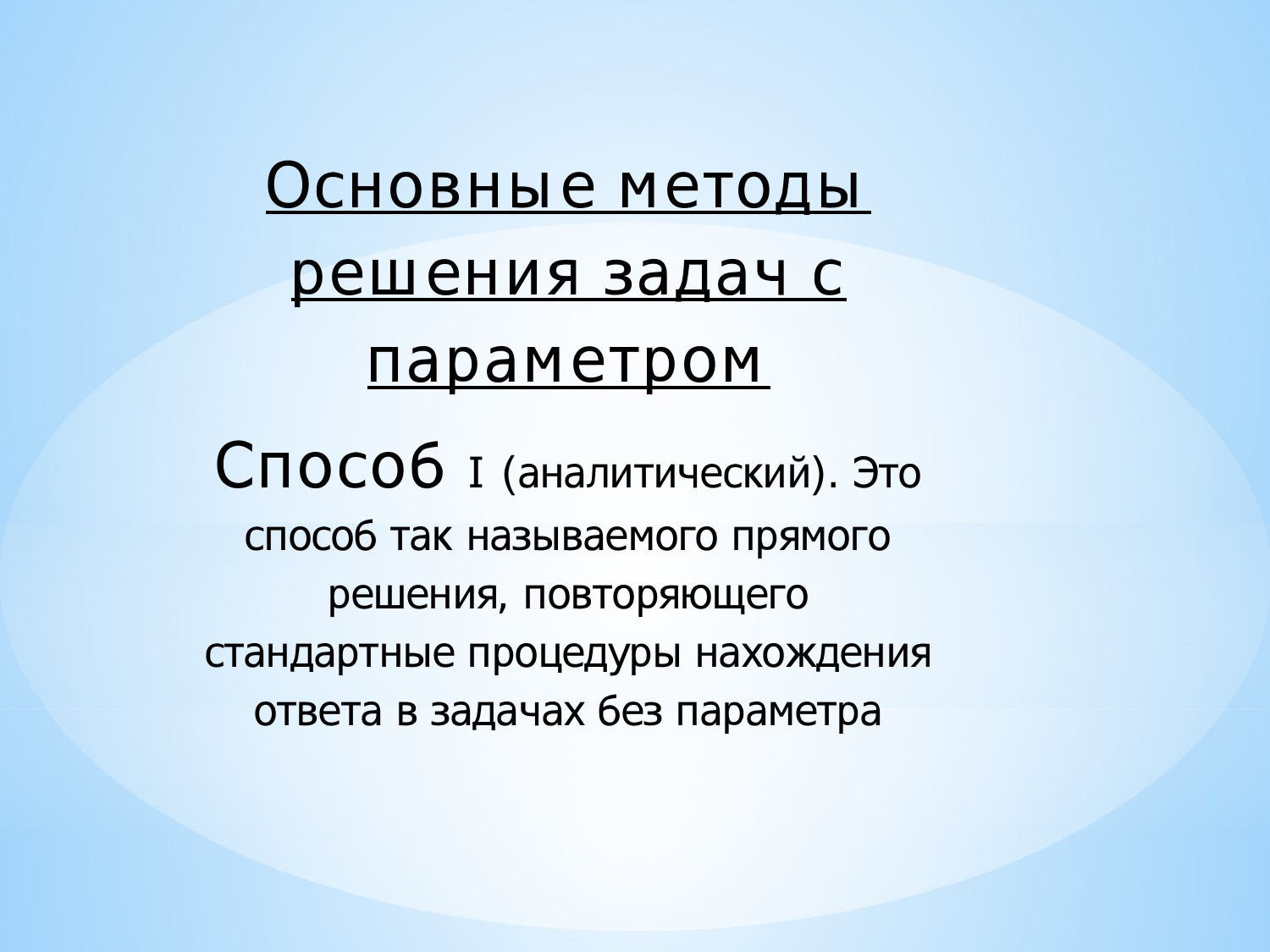

Основные методы решения задач с параметром
Способ I (аналитический). Это способ так называемого прямого решения, повторяющего стандартные процедуры нахождения ответа в задачах без параметра